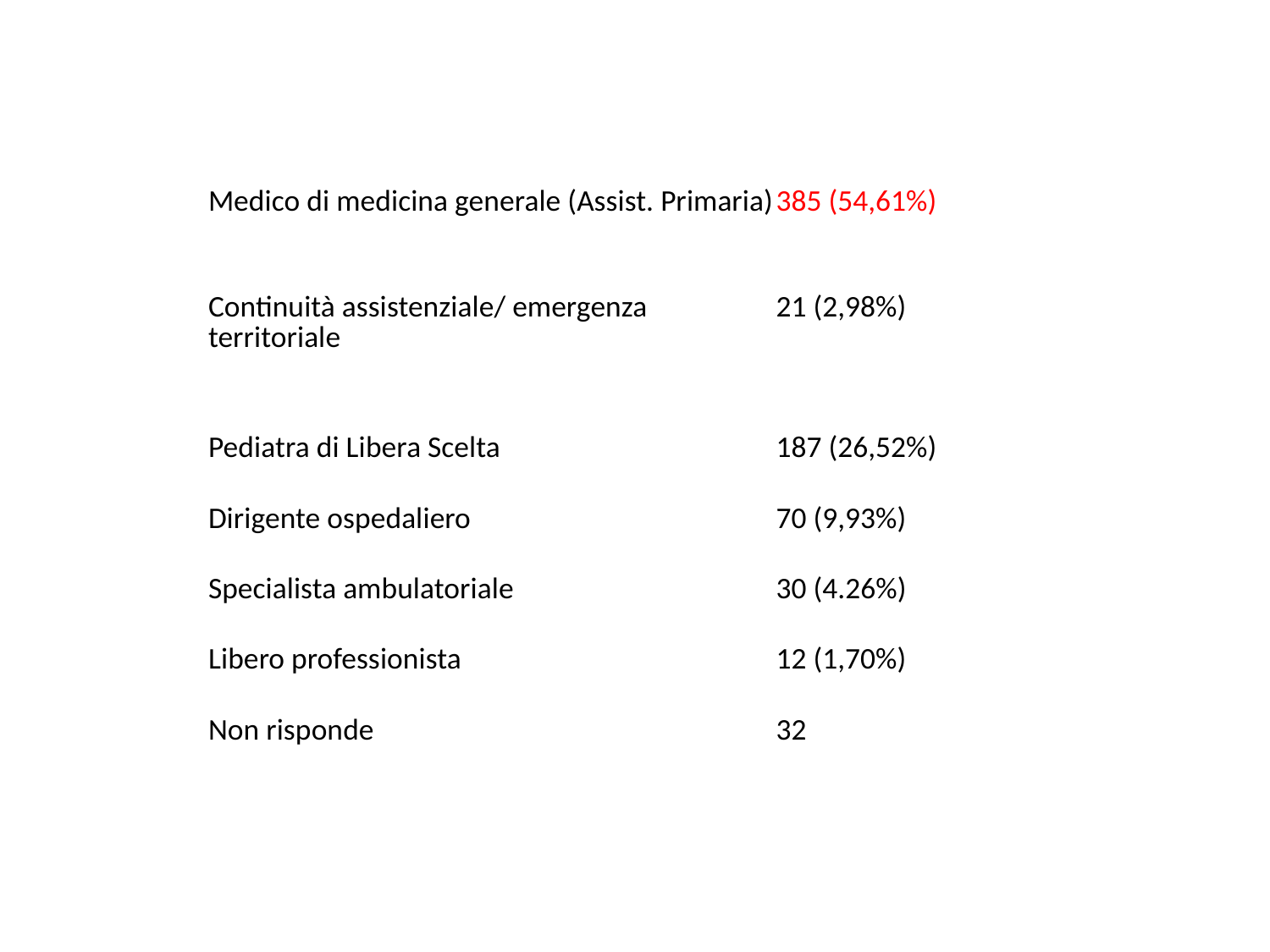

Tabella 1 – Attività lavorativa del medico rispondente
| Medico di medicina generale (Assist. Primaria) | 385 (54,61%) |
| --- | --- |
| Continuità assistenziale/ emergenza territoriale | 21 (2,98%) |
| Pediatra di Libera Scelta | 187 (26,52%) |
| Dirigente ospedaliero | 70 (9,93%) |
| Specialista ambulatoriale | 30 (4.26%) |
| Libero professionista | 12 (1,70%) |
| Non risponde | 32 |